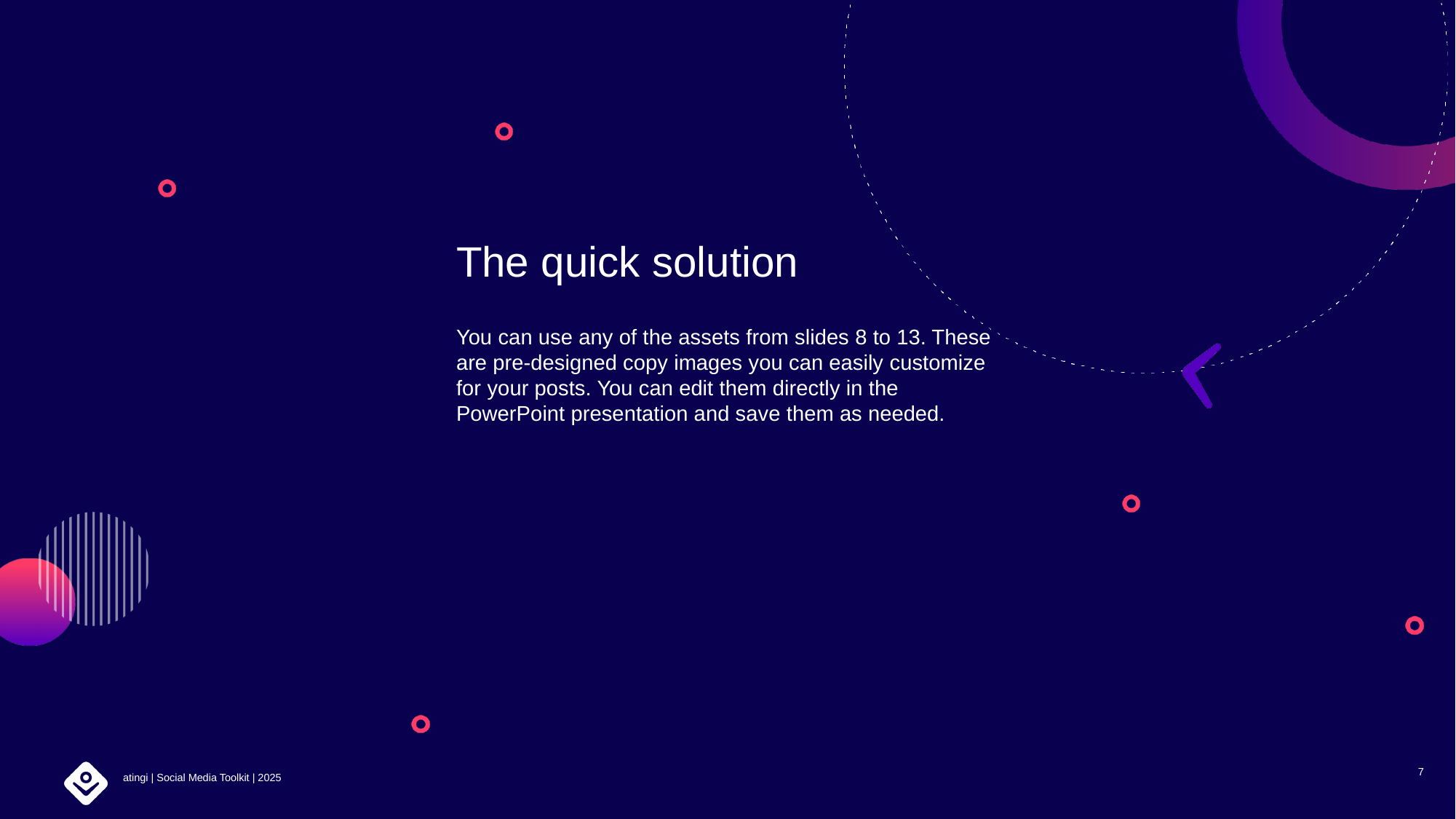

# The quick solution
You can use any of the assets from slides 8 to 13. These are pre-designed copy images you can easily customize for your posts. You can edit them directly in the PowerPoint presentation and save them as needed.
7
atingi | Social Media Toolkit | 2025